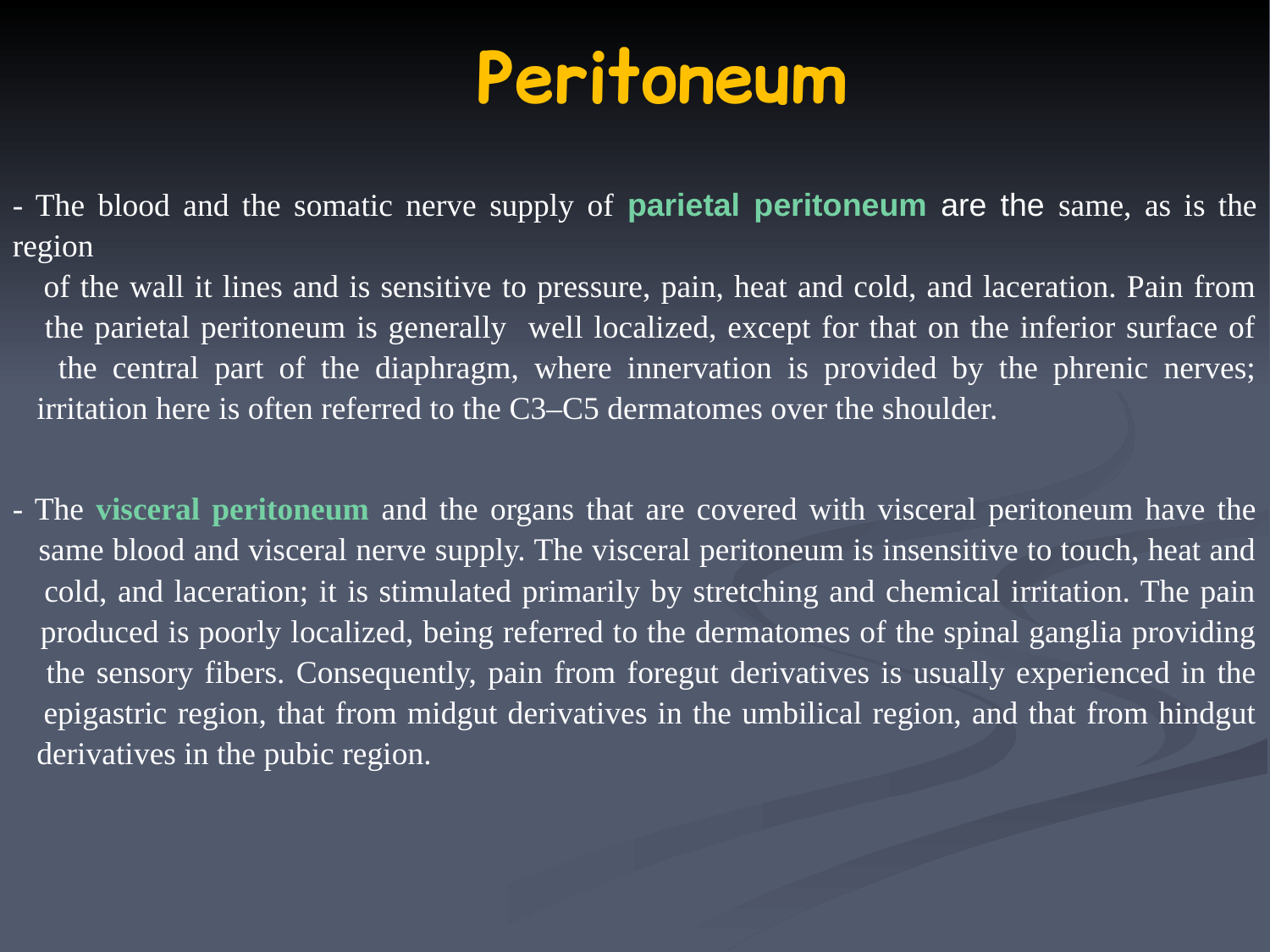

Peritoneum
- The blood and the somatic nerve supply of parietal peritoneum are the same, as is the region
   of the wall it lines and is sensitive to pressure, pain, heat and cold, and laceration. Pain from
   the parietal peritoneum is generally  well localized, except for that on the inferior surface of
   the central part of the diaphragm, where innervation is provided by the phrenic nerves;
   irritation here is often referred to the C3–C5 dermatomes over the shoulder.

- The visceral peritoneum and the organs that are covered with visceral peritoneum have the
   same blood and visceral nerve supply. The visceral peritoneum is insensitive to touch, heat and
   cold, and laceration; it is stimulated primarily by stretching and chemical irritation. The pain
   produced is poorly localized, being referred to the dermatomes of the spinal ganglia providing
   the sensory fibers. Consequently, pain from foregut derivatives is usually experienced in the
   epigastric region, that from midgut derivatives in the umbilical region, and that from hindgut
   derivatives in the pubic region.